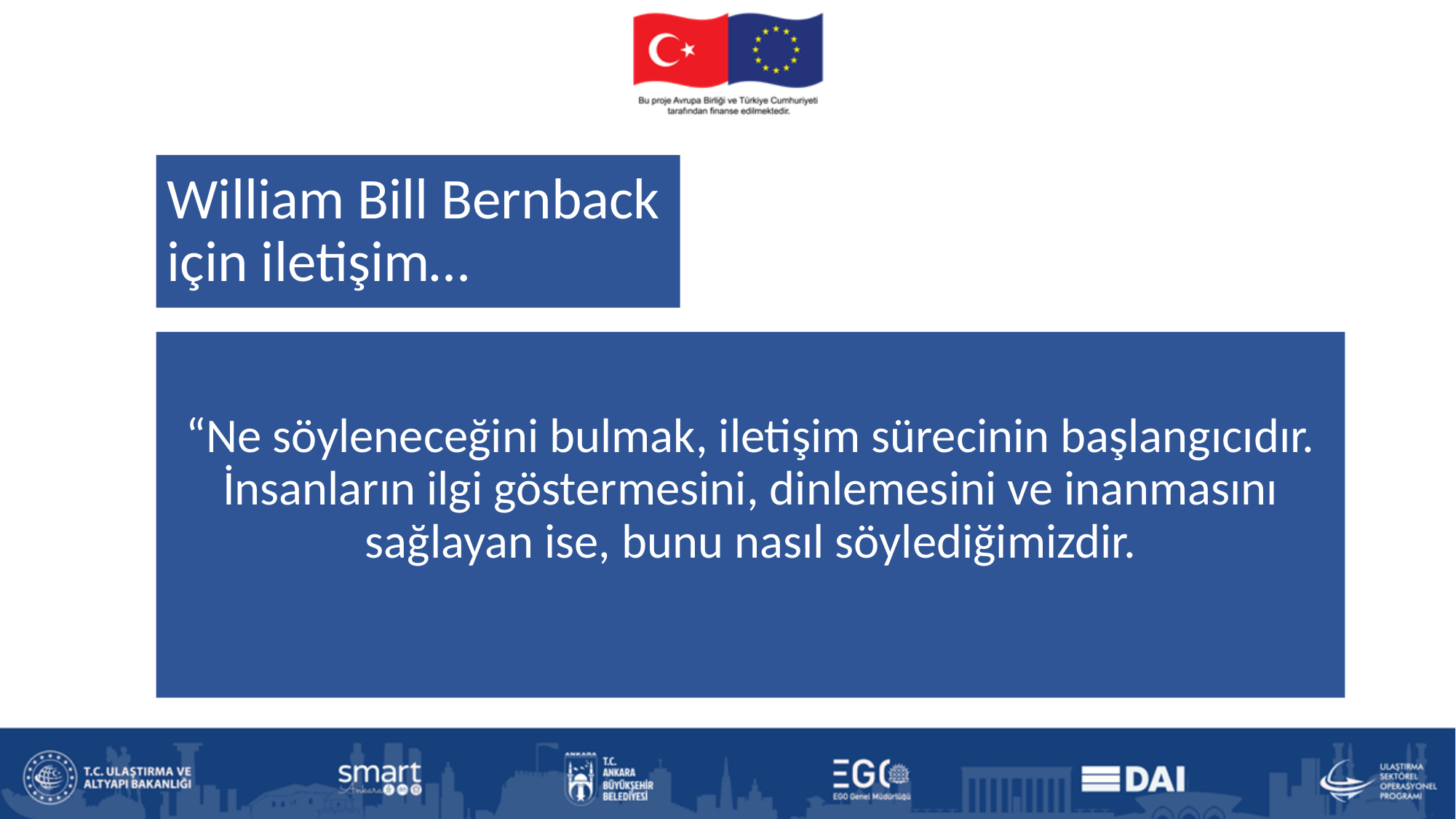

# William Bill Bernback için iletişim…

“Ne söyleneceğini bulmak, iletişim sürecinin başlangıcıdır. İnsanların ilgi göstermesini, dinlemesini ve inanmasını sağlayan ise, bunu nasıl söylediğimizdir.